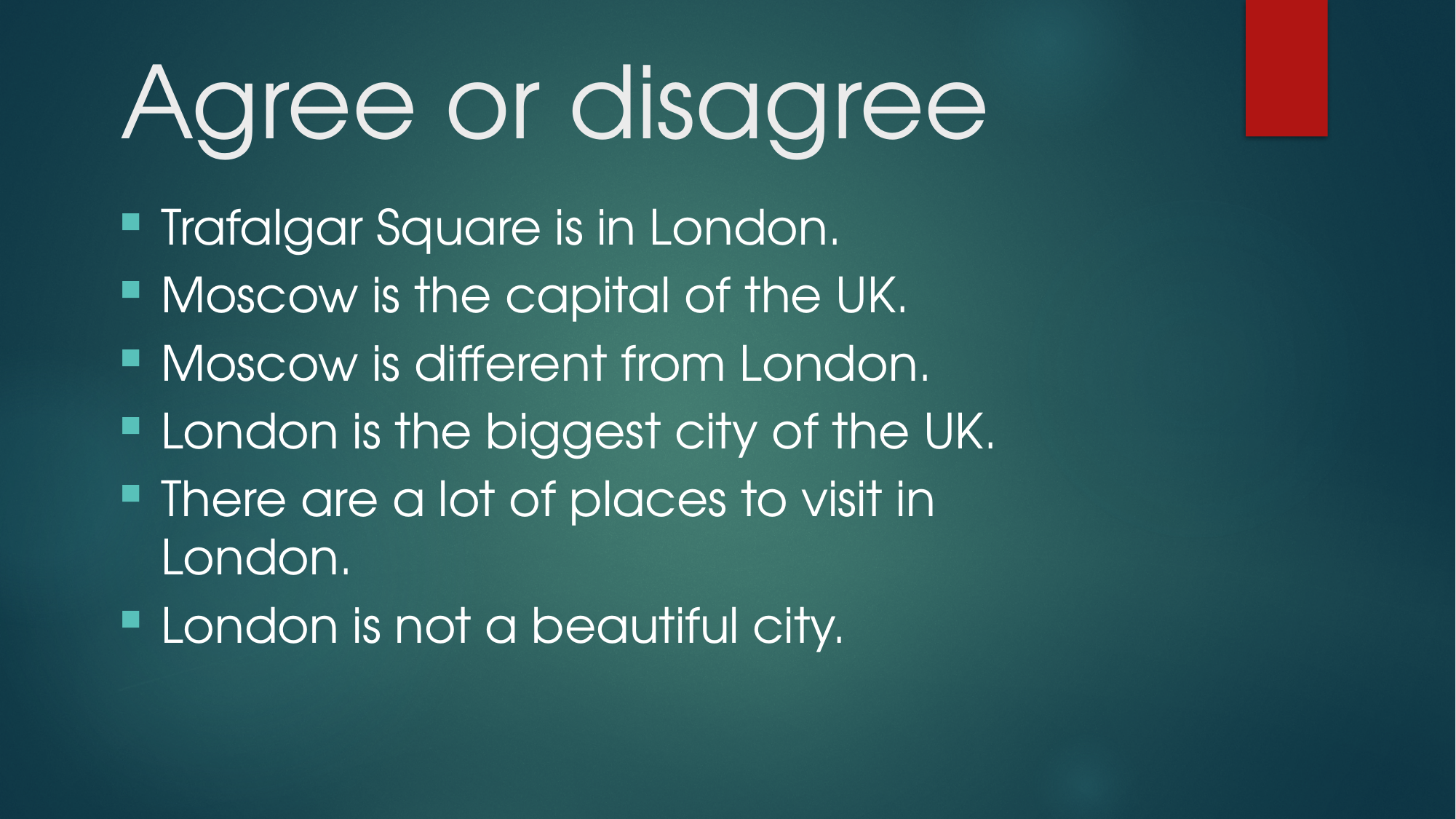

Agree or disagree
#
Trafalgar Square is in London.
Moscow is the capital of the UK.
Moscow is different from London.
London is the biggest city of the UK.
There are a lot of places to visit in London.
London is not a beautiful city.